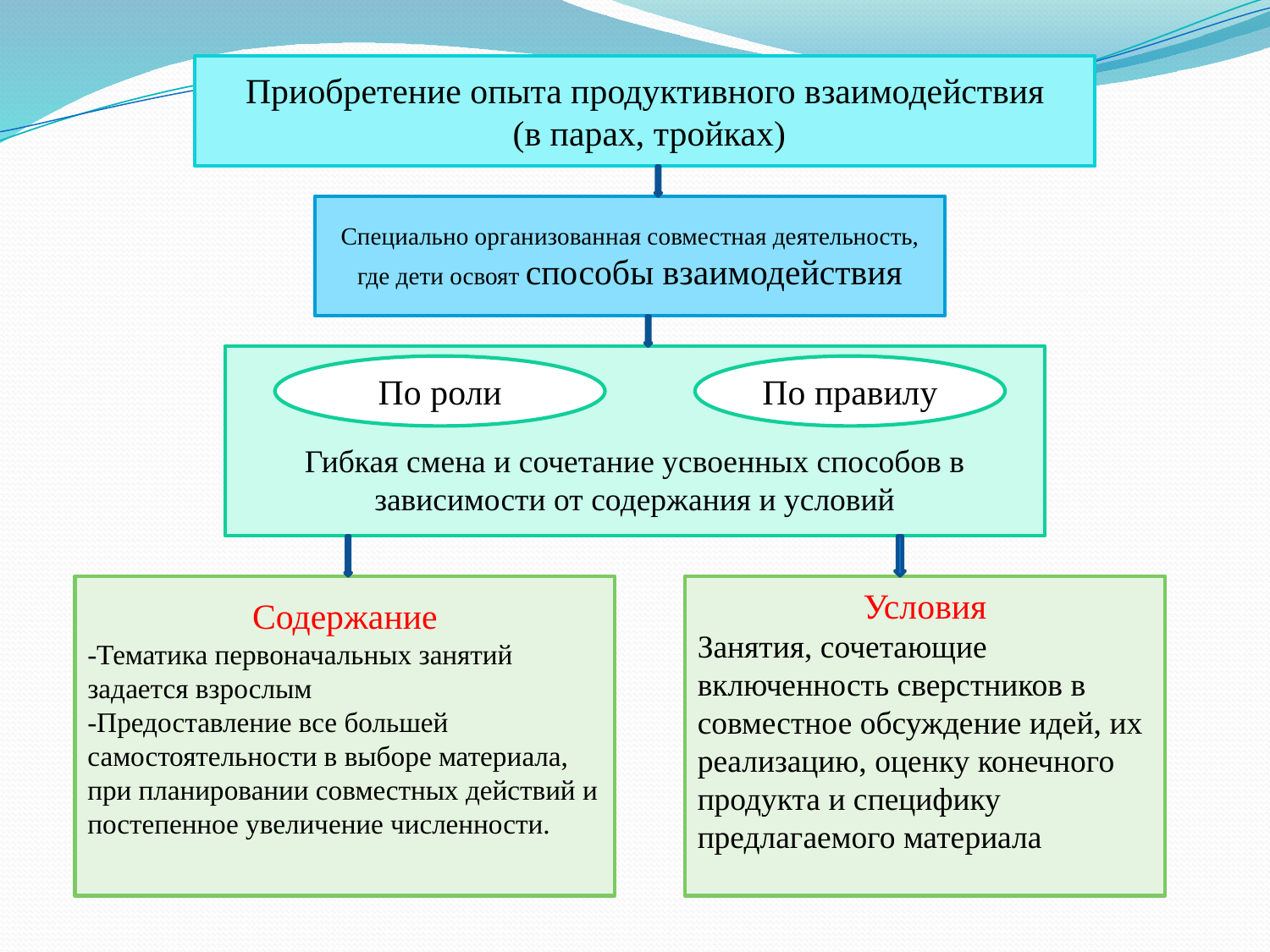

Приобретение опыта продуктивного взаимодействия
 (в парах, тройках)

Специально организованная совместная деятельность, где дети освоят способы взаимодействия

Гибкая смена и сочетание усвоенных способов в зависимости от содержания и условий
По роли
По правилу

Содержание
-Тематика первоначальных занятий задается взрослым
-Предоставление все большей самостоятельности в выборе материала, при планировании совместных действий и
постепенное увеличение численности.

Условия
Занятия, сочетающие включенность сверстников в совместное обсуждение идей, их реализацию, оценку конечного продукта и специфику предлагаемого материала